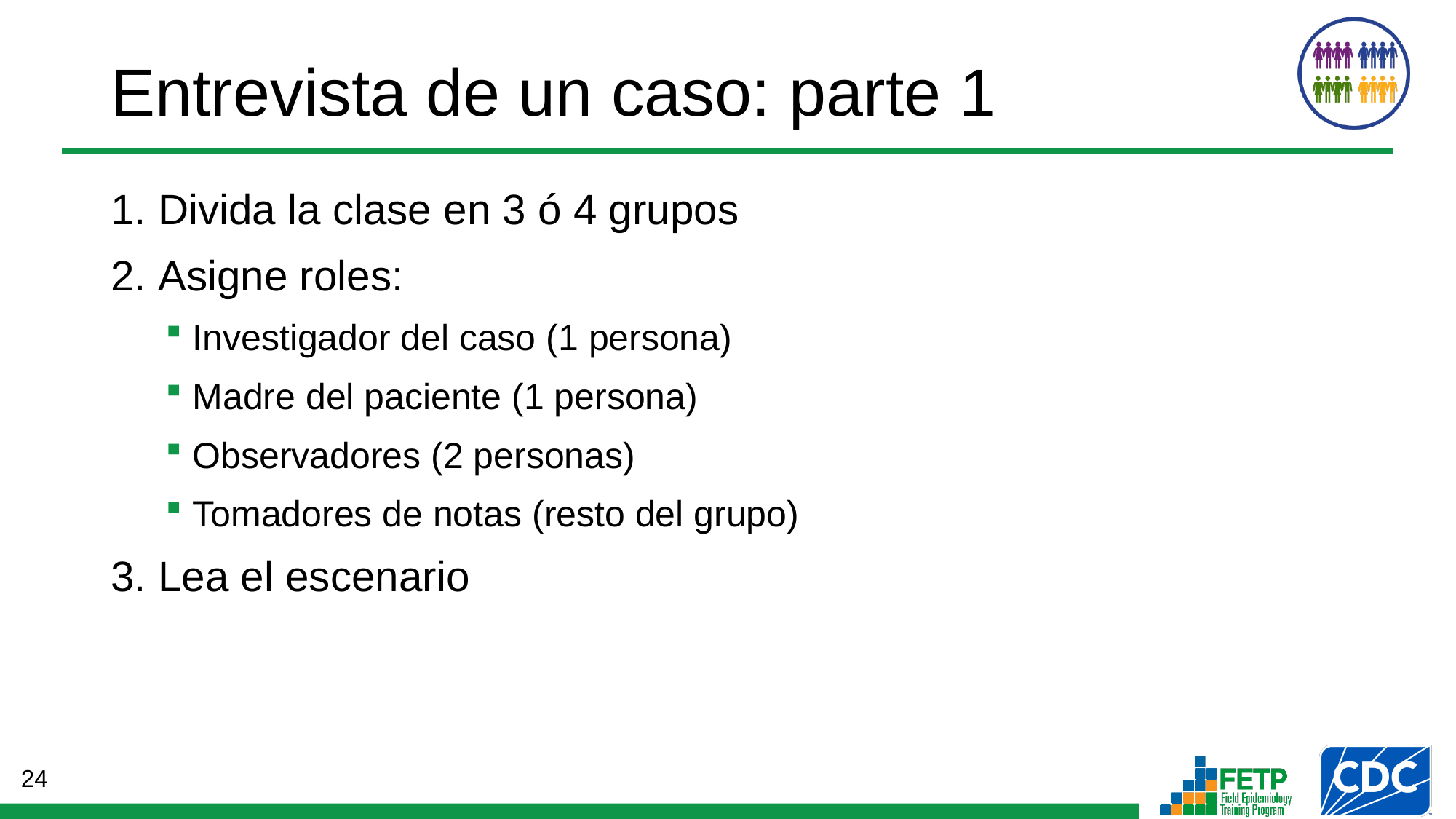

# Entrevista de un caso: parte 1
 Divida la clase en 3 ó 4 grupos
 Asigne roles:
Investigador del caso (1 persona)
Madre del paciente (1 persona)
Observadores (2 personas)
Tomadores de notas (resto del grupo)
 Lea el escenario